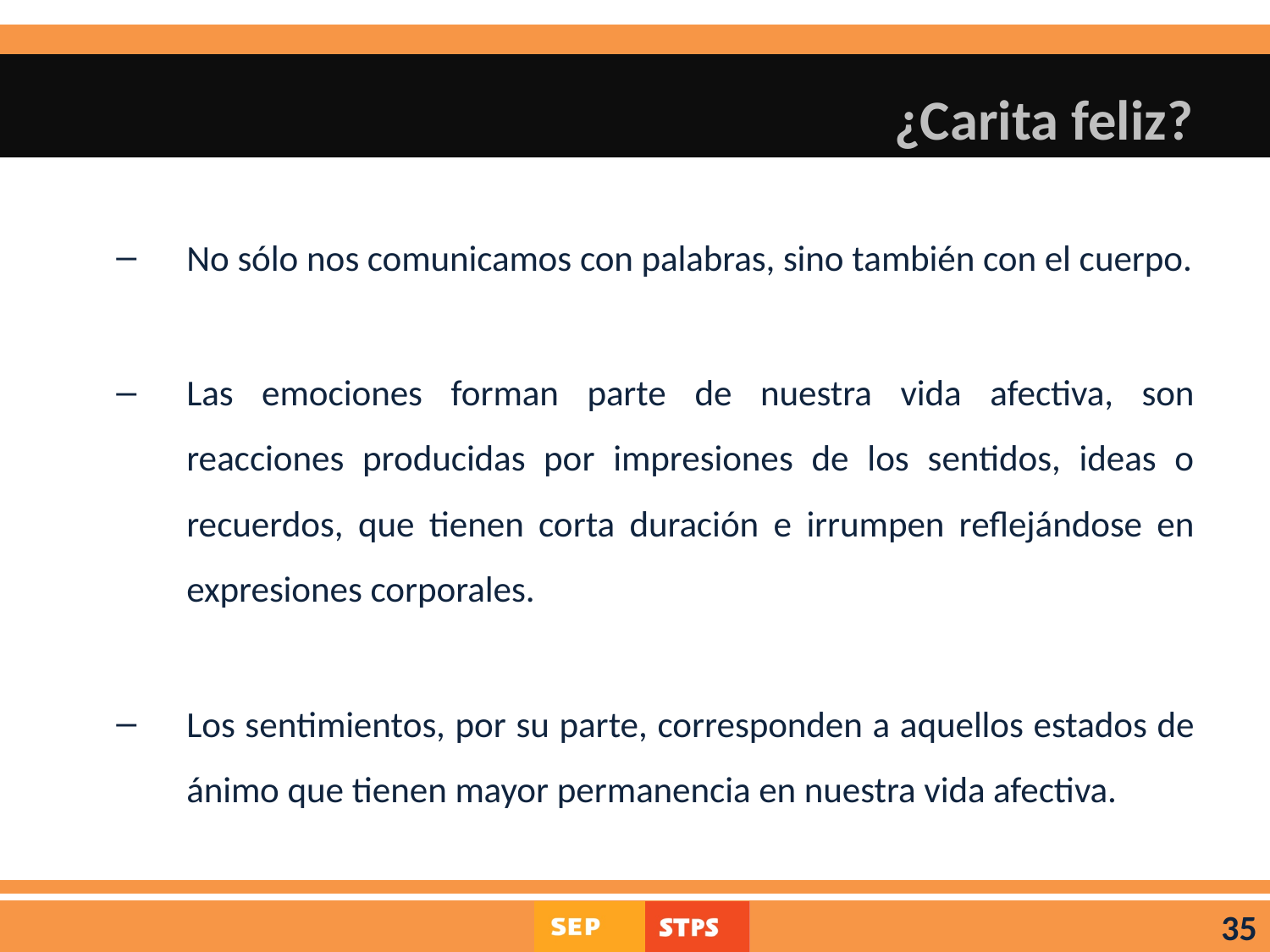

# ¿Carita feliz?
No sólo nos comunicamos con palabras, sino también con el cuerpo.

Las emociones forman parte de nuestra vida afectiva, son reacciones producidas por impresiones de los sentidos, ideas o recuerdos, que tienen corta duración e irrumpen reflejándose en expresiones corporales.

Los sentimientos, por su parte, corresponden a aquellos estados de ánimo que tienen mayor permanencia en nuestra vida afectiva.
35